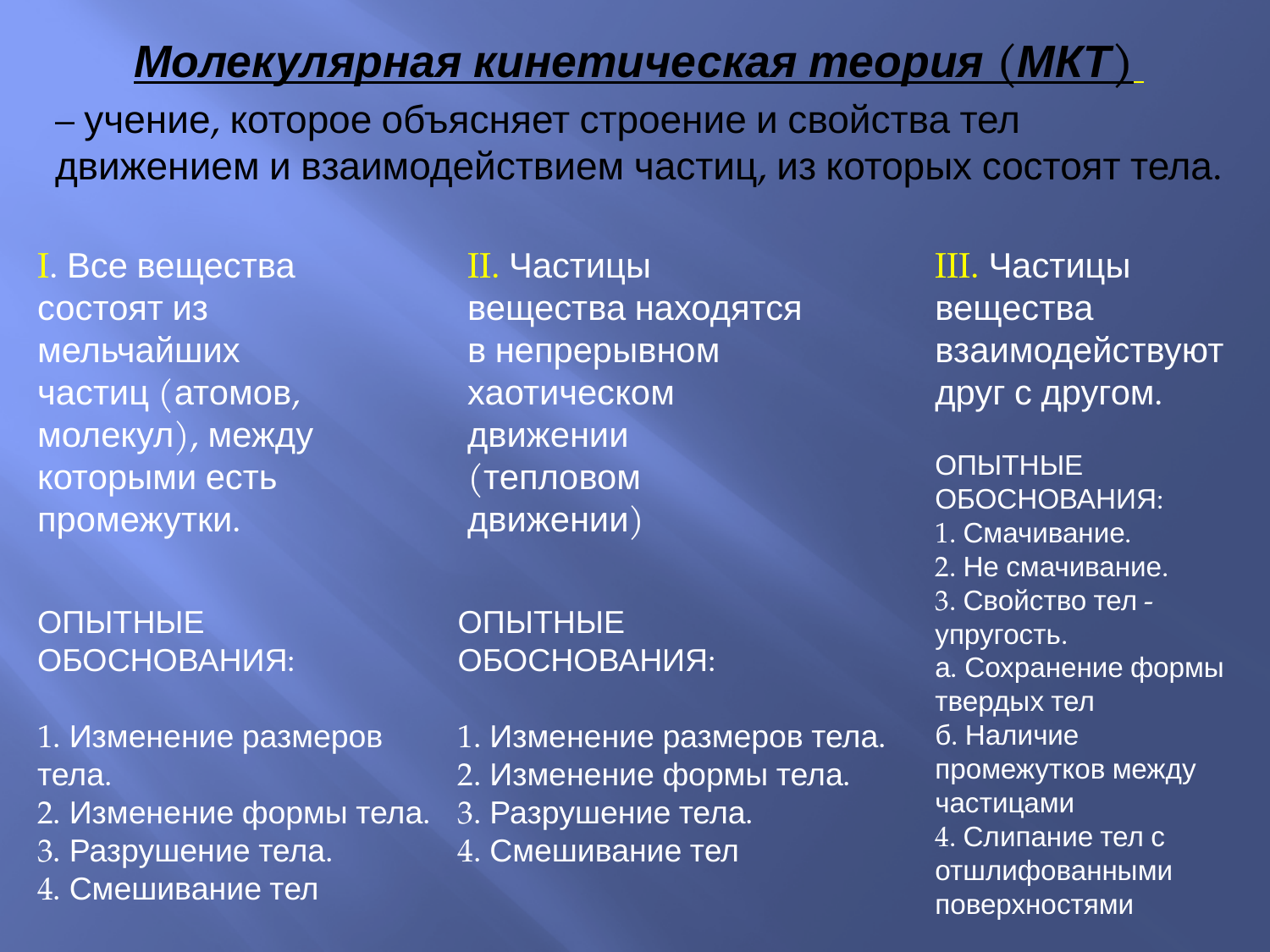

Молекулярная кинетическая теория (МКТ)
– учение, которое объясняет строение и свойства тел движением и взаимодействием частиц, из которых состоят тела.

II. Частицы вещества находятся в непрерывном хаотическом движении (тепловом движении)
I. Все вещества состоят из мельчайших частиц (атомов, молекул), между которыми есть промежутки.
III. Частицы вещества
взаимодействуют
друг с другом.
ОПЫТНЫЕ ОБОСНОВАНИЯ:
1. Смачивание.
2. Не смачивание.
3. Свойство тел - упругость.
а. Сохранение формы твердых тел
б. Наличие промежутков между  частицами
4. Слипание тел с отшлифованными поверхностями
ОПЫТНЫЕ ОБОСНОВАНИЯ:
1. Изменение размеров тела.
2. Изменение формы тела.
3. Разрушение тела.
4. Смешивание тел
ОПЫТНЫЕ
ОБОСНОВАНИЯ:
1. Изменение размеров тела.
2. Изменение формы тела.
3. Разрушение тела.
4. Смешивание тел